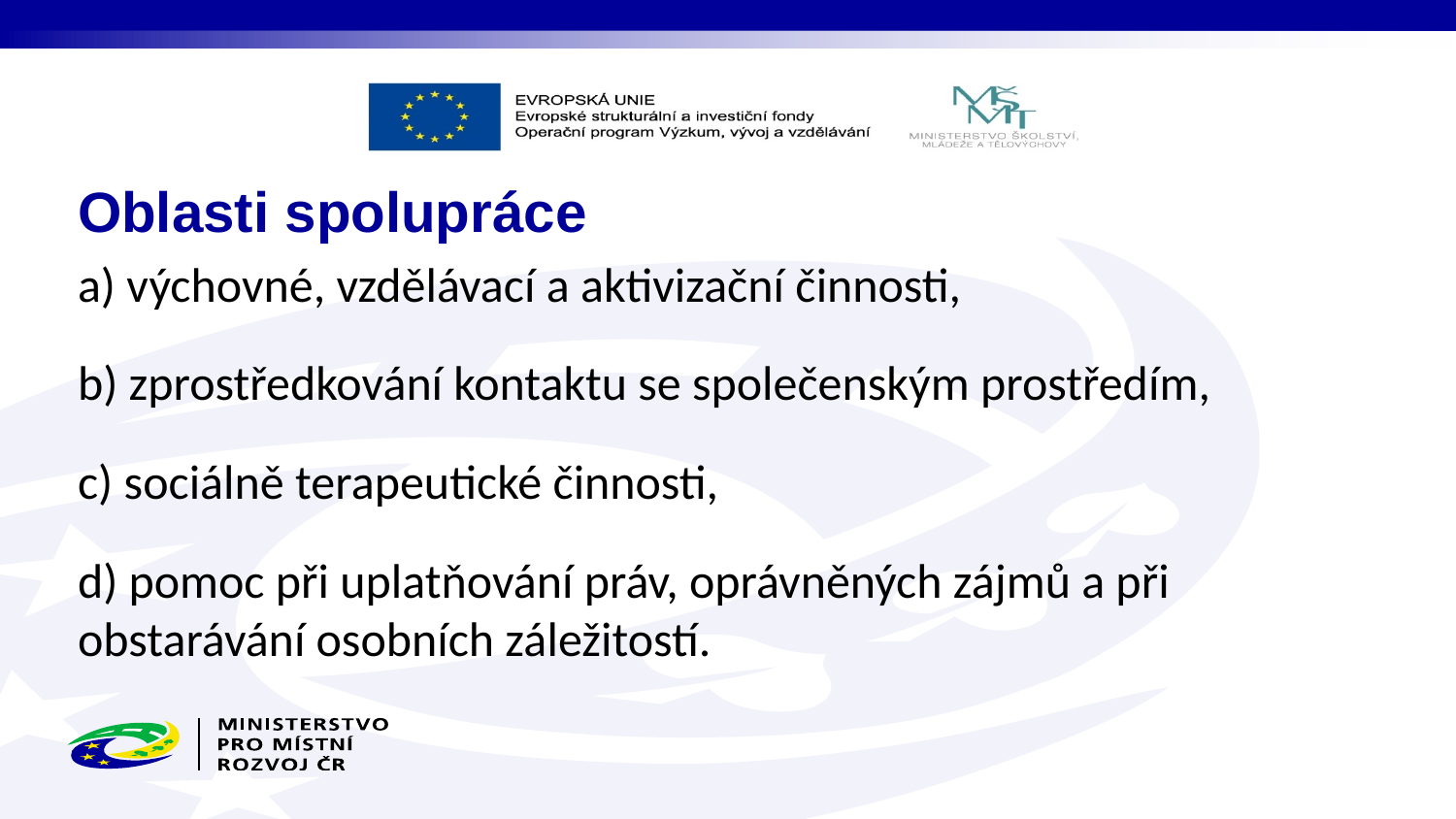

# Oblasti spolupráce
a) výchovné, vzdělávací a aktivizační činnosti,
b) zprostředkování kontaktu se společenským prostředím,
c) sociálně terapeutické činnosti,
d) pomoc při uplatňování práv, oprávněných zájmů a při obstarávání osobních záležitostí.